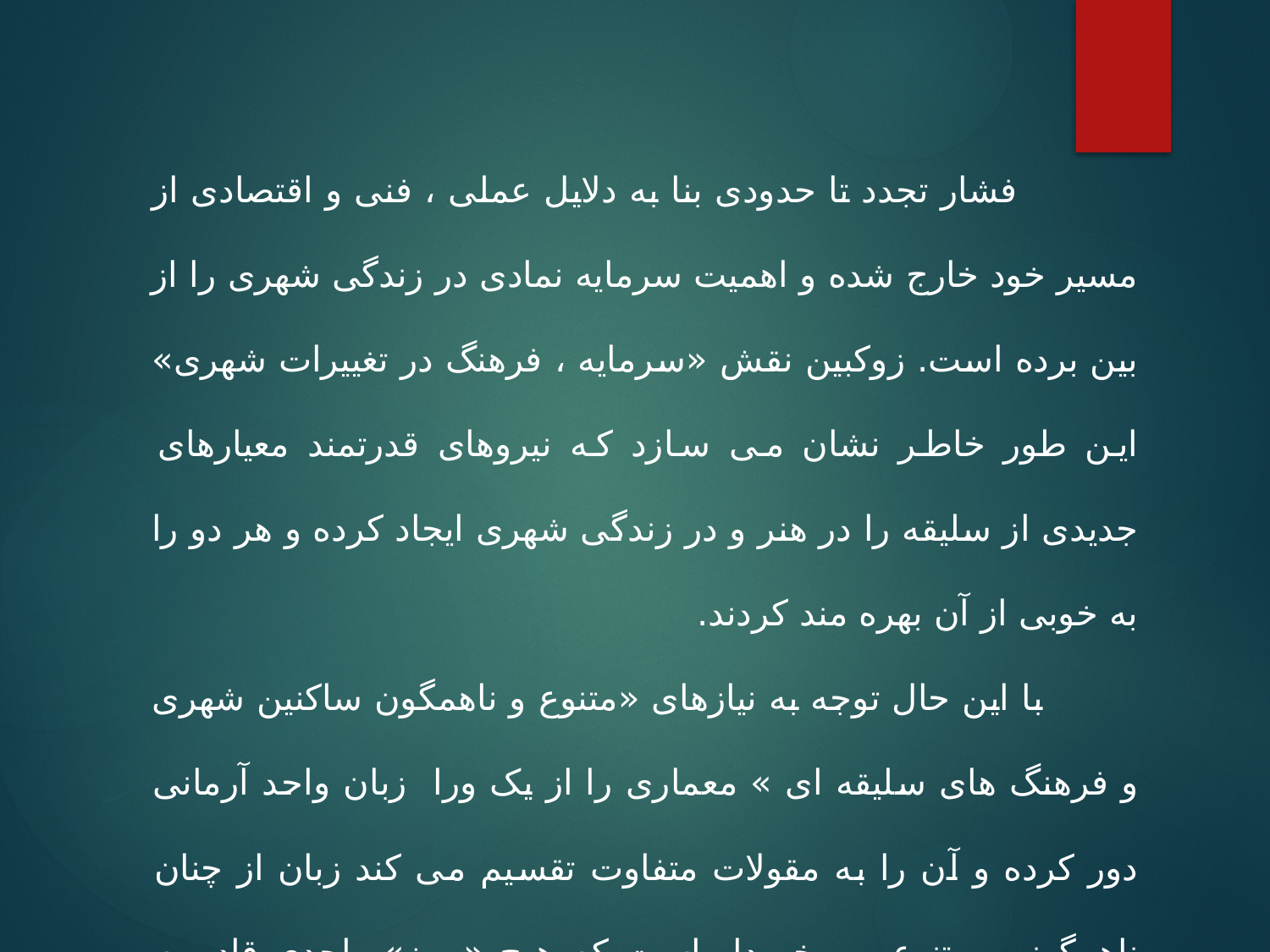

فشار تجدد تا حدودی بنا به دلایل عملی ، فنی و اقتصادی از مسیر خود خارج شده و اهمیت سرمایه نمادی در زندگی شهری را از بین برده است. زوکبین نقش «سرمایه ، فرهنگ در تغییرات شهری» این طور خاطر نشان می سازد که نیروهای قدرتمند معیارهای جدیدی از سلیقه را در هنر و در زندگی شهری ایجاد کرده و هر دو را به خوبی از آن بهره مند کردند.
        با این حال توجه به نیازهای «متنوع و ناهمگون ساکنین شهری و فرهنگ های سلیقه ای » معماری را از یک ورا  زبان واحد آرمانی دور کرده و آن را به مقولات متفاوت تقسیم می کند زبان از چنان ناهمگونی و تنوعی برخوردار است که هیچ «رمز» واحدی قادر به بیان آن نمی باشد .